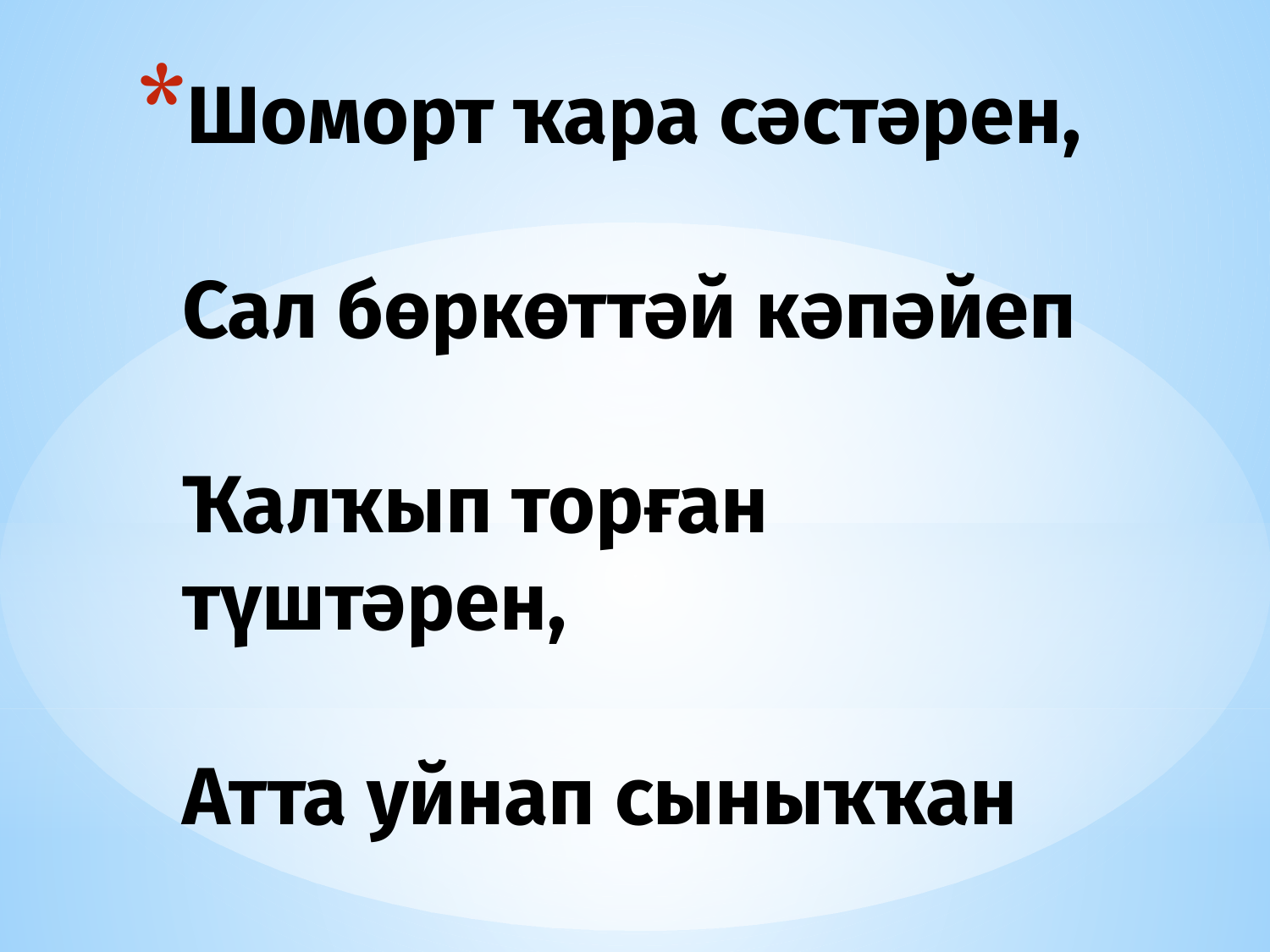

# Шоморт ҡара сәстәрен,   Сал бөркөттәй кәпәйеп   Ҡалҡып торған түштәрен,   Атта уйнап сыныҡҡан